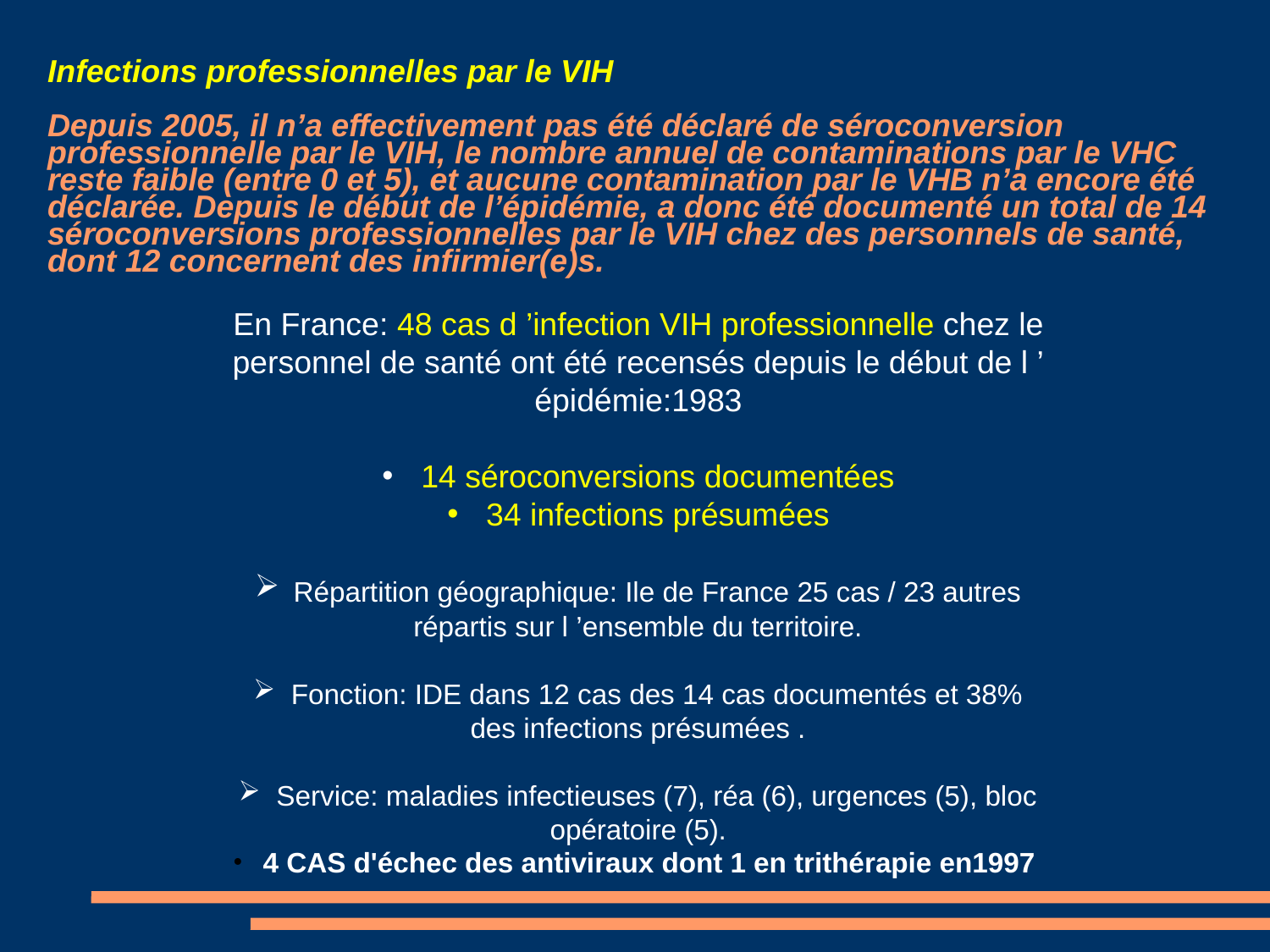

# Infections professionnelles par le VIH Depuis 2005, il n’a effectivement pas été déclaré de séroconversion professionnelle par le VIH, le nombre annuel de contaminations par le VHC reste faible (entre 0 et 5), et aucune contamination par le VHB n’a encore été déclarée. Depuis le début de l’épidémie, a donc été documenté un total de 14 séroconversions professionnelles par le VIH chez des personnels de santé, dont 12 concernent des infirmier(e)s.
En France: 48 cas d ’infection VIH professionnelle chez le
personnel de santé ont été recensés depuis le début de l ’
épidémie:1983

 14 séroconversions documentées
 34 infections présumées

 Répartition géographique: Ile de France 25 cas / 23 autres
répartis sur l ’ensemble du territoire.

 Fonction: IDE dans 12 cas des 14 cas documentés et 38%
des infections présumées .

 Service: maladies infectieuses (7), réa (6), urgences (5), bloc
opératoire (5).
4 CAS d'échec des antiviraux dont 1 en trithérapie en1997